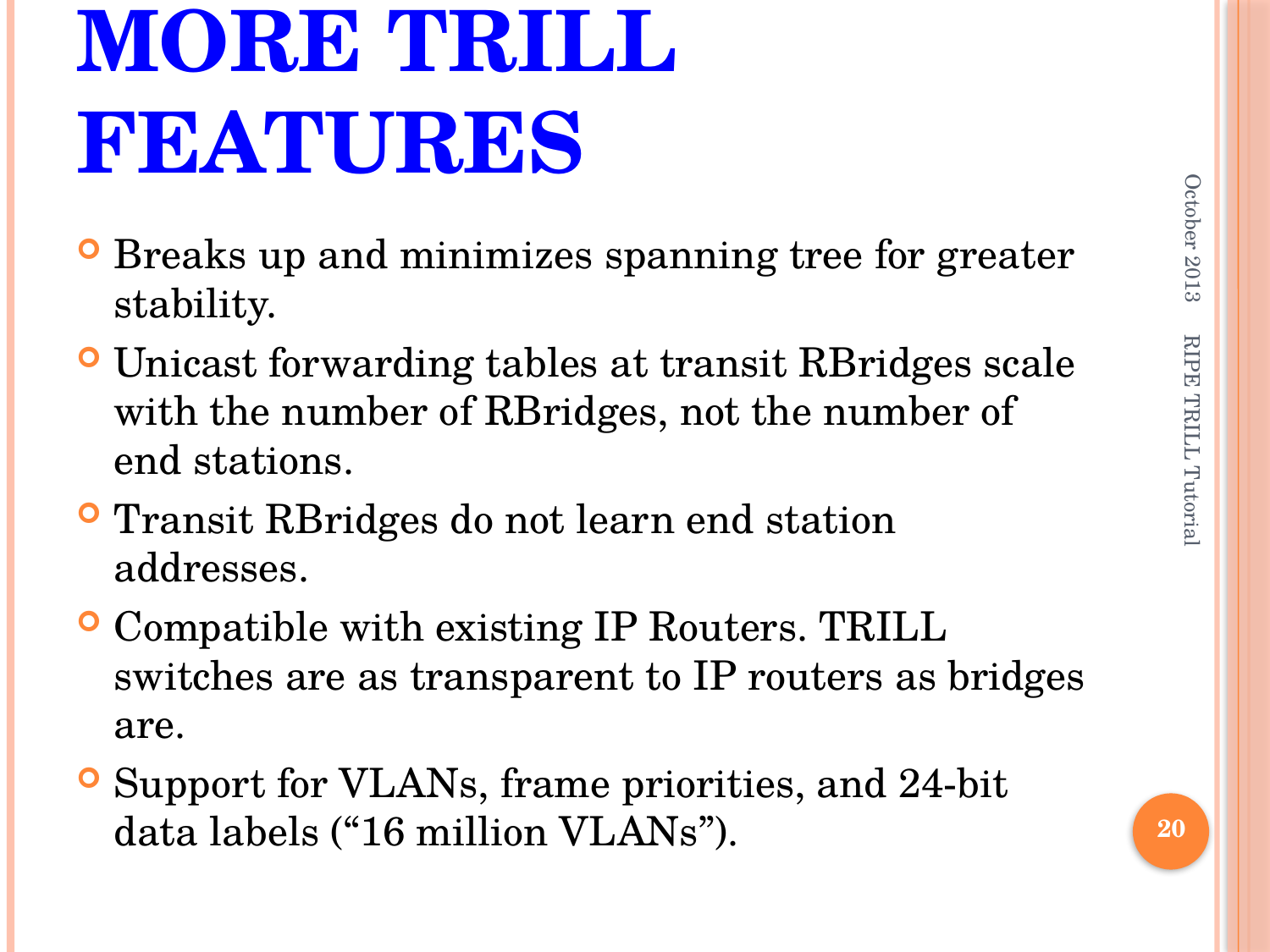

# More TRILL Features
October 2013
Breaks up and minimizes spanning tree for greater stability.
Unicast forwarding tables at transit RBridges scale with the number of RBridges, not the number of end stations.
Transit RBridges do not learn end station addresses.
Compatible with existing IP Routers. TRILL switches are as transparent to IP routers as bridges are.
Support for VLANs, frame priorities, and 24-bit data labels (“16 million VLANs”).
RIPE TRILL Tutorial
20